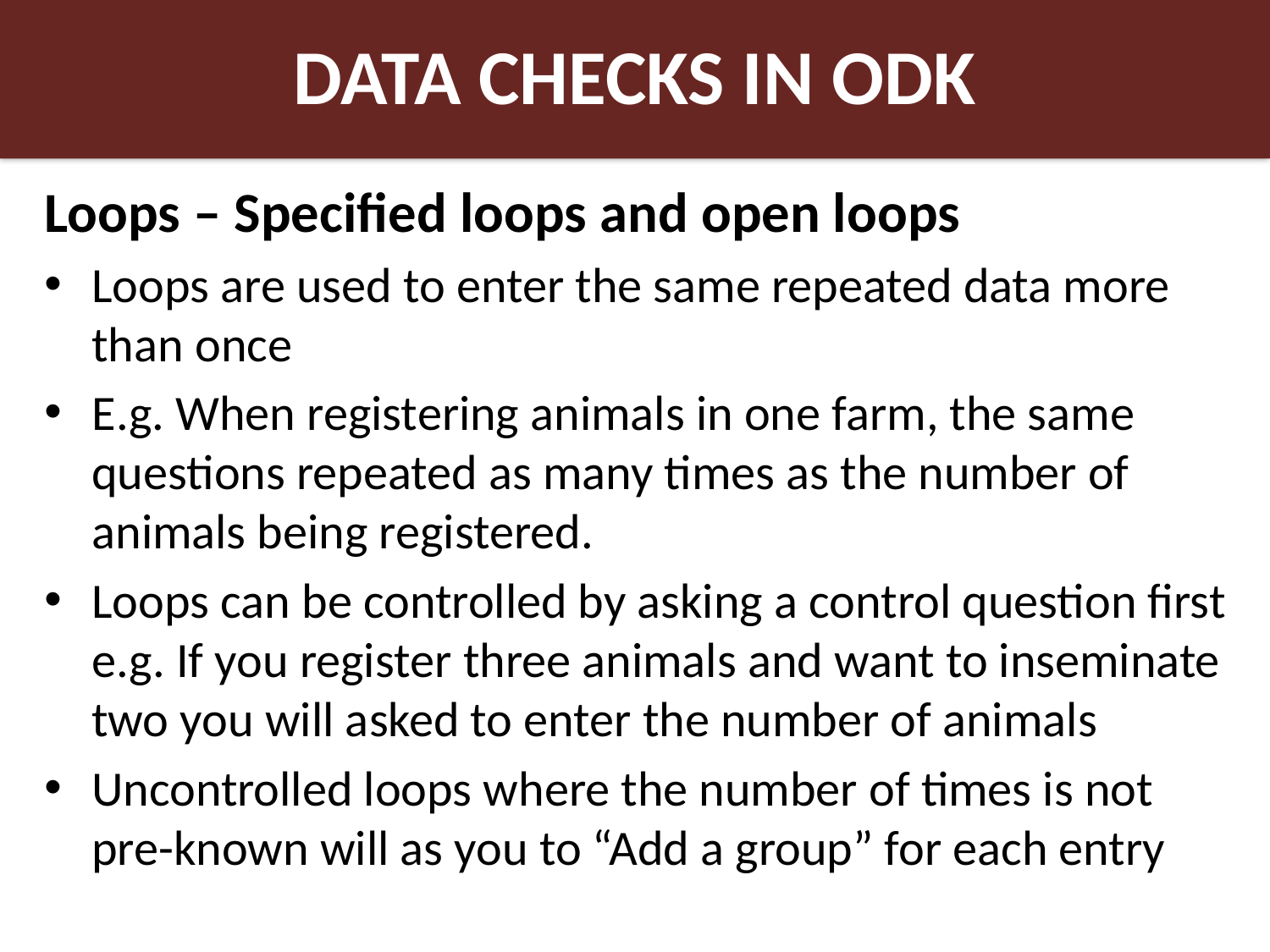

# DATA CHECKS IN ODK
Loops – Specified loops and open loops
Loops are used to enter the same repeated data more than once
E.g. When registering animals in one farm, the same questions repeated as many times as the number of animals being registered.
Loops can be controlled by asking a control question first e.g. If you register three animals and want to inseminate two you will asked to enter the number of animals
Uncontrolled loops where the number of times is not pre-known will as you to “Add a group” for each entry